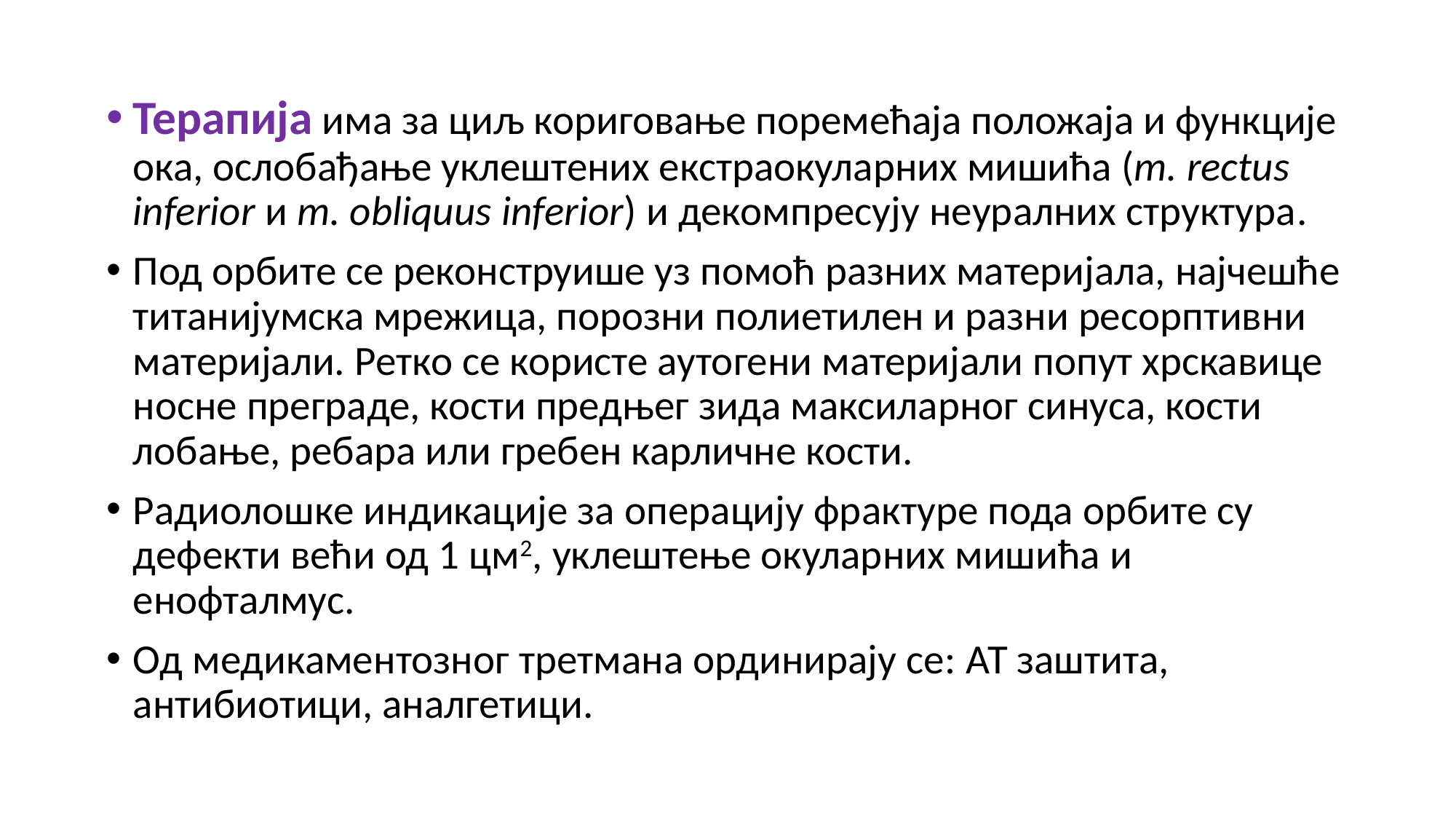

Терапија има за циљ кориговање поремећаја положаја и функције ока, ослобађање уклештених екстраокуларних мишића (m. rectus inferior и m. obliquus inferior) и декомпресују неуралних структура.
Под орбите се реконструише уз помоћ разних материјала, најчешће титанијумска мрежица, порозни полиетилен и разни ресорптивни материјали. Ретко се користе аутогени материјали попут хрскавице носне преграде, кости предњег зида максиларног синуса, кости лобање, ребара или гребен карличне кости.
Радиолошке индикације за операцију фрактуре пода орбите су дефекти већи од 1 цм2, уклештење окуларних мишића и енофталмус.
Од медикаментозног третмана ординирају се: АТ заштита, антибиотици, аналгетици.